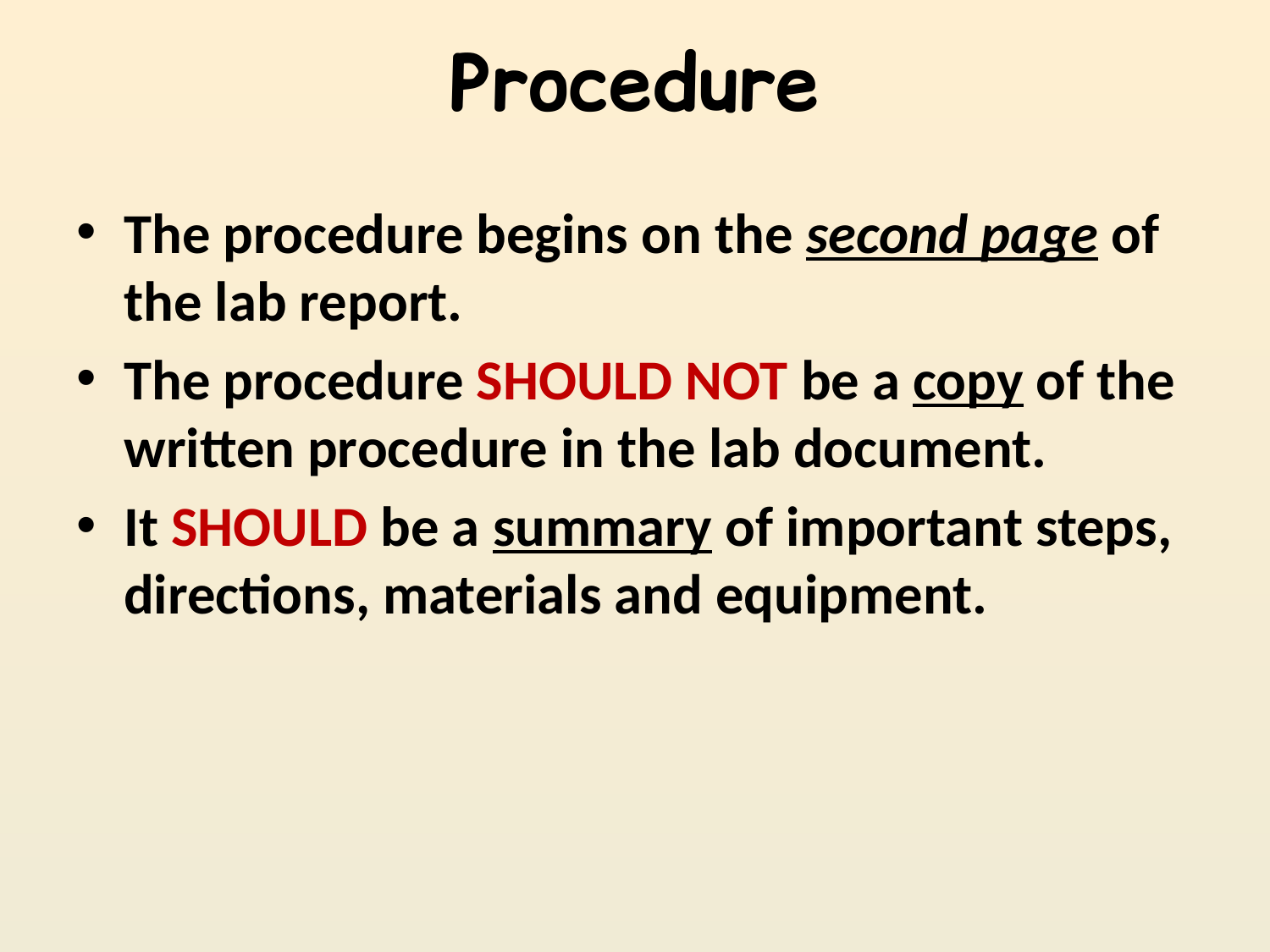

# Procedure
The procedure begins on the second page of the lab report.
The procedure SHOULD NOT be a copy of the written procedure in the lab document.
It SHOULD be a summary of important steps, directions, materials and equipment.